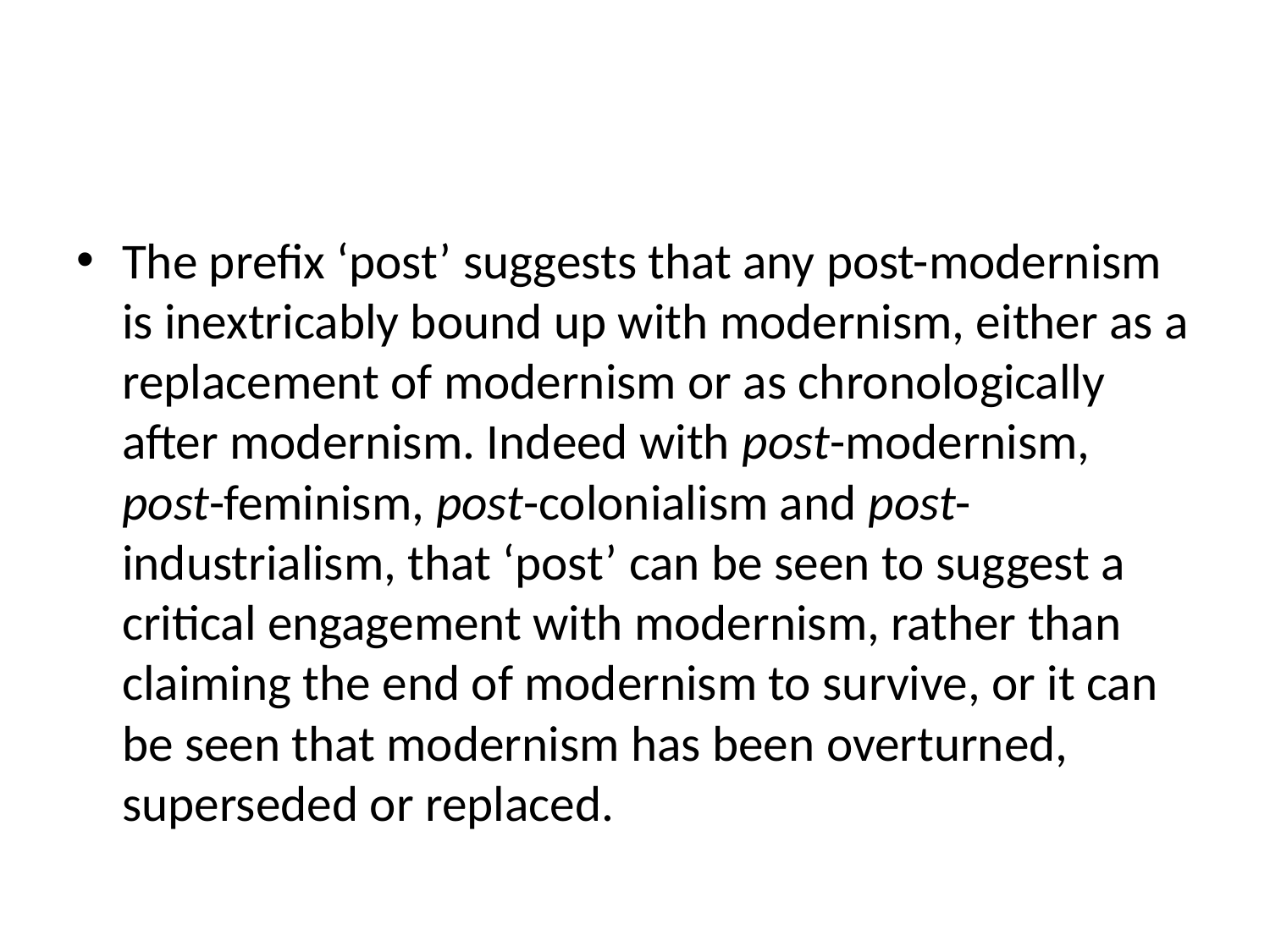

#
The prefix ‘post’ suggests that any post-modernism is inextricably bound up with modernism, either as a replacement of modernism or as chronologically after modernism. Indeed with post-modernism, post-feminism, post-colonialism and post-industrialism, that ‘post’ can be seen to suggest a critical engagement with modernism, rather than claiming the end of modernism to survive, or it can be seen that modernism has been overturned, superseded or replaced.